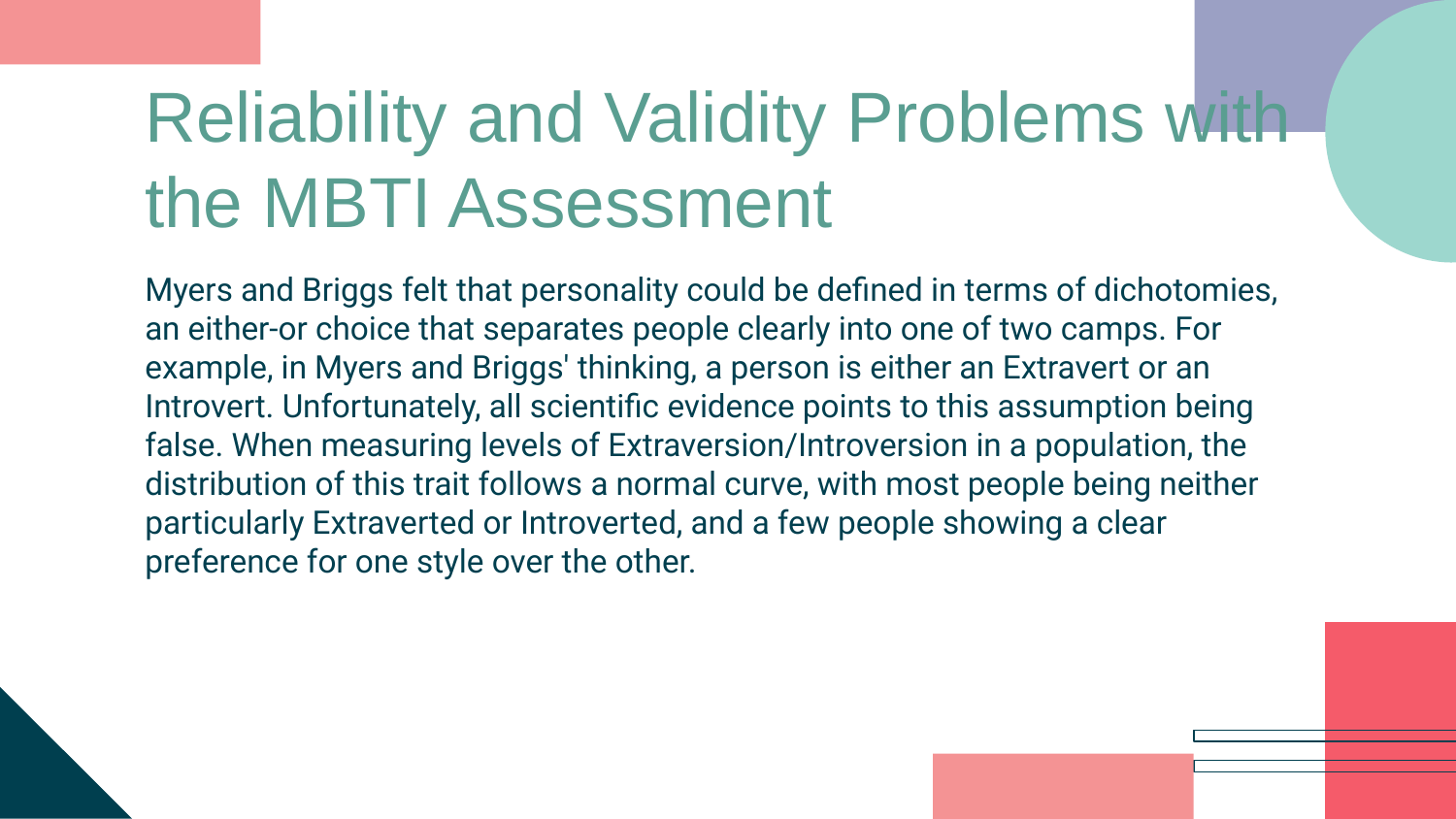

# Reliability and Validity Problems with the MBTI Assessment
Myers and Briggs felt that personality could be defined in terms of dichotomies, an either-or choice that separates people clearly into one of two camps. For example, in Myers and Briggs' thinking, a person is either an Extravert or an Introvert. Unfortunately, all scientific evidence points to this assumption being false. When measuring levels of Extraversion/Introversion in a population, the distribution of this trait follows a normal curve, with most people being neither particularly Extraverted or Introverted, and a few people showing a clear preference for one style over the other.